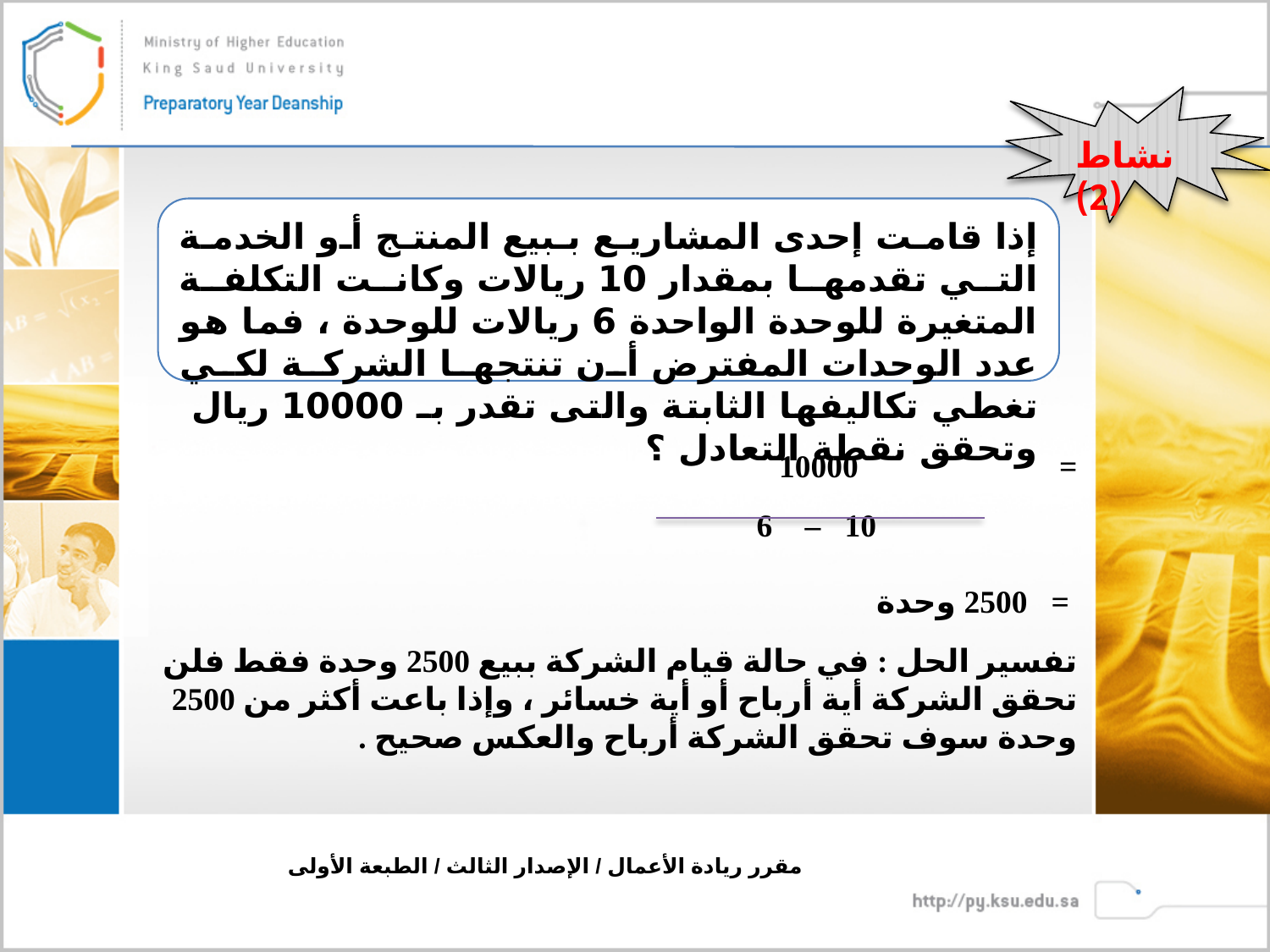

نشاط (2)
إذا قامت إحدى المشاريع ببيع المنتج أو الخدمة التي تقدمها بمقدار 10 ريالات وكانت التكلفة المتغيرة للوحدة الواحدة 6 ريالات للوحدة ، فما هو عدد الوحدات المفترض أن تنتجها الشركة لكي تغطي تكاليفها الثابتة والتى تقدر بـ 10000 ريال  وتحقق نقطة التعادل ؟

=                         10000

                         10   –    6

 =   2500 وحدة

تفسير الحل : في حالة قيام الشركة ببيع 2500 وحدة فقط فلن تحقق الشركة أية أرباح أو أية خسائر ، وإذا باعت أكثر من 2500 وحدة سوف تحقق الشركة أرباح والعكس صحيح .

مقرر ريادة الأعمال / الإصدار الثالث / الطبعة الأولى